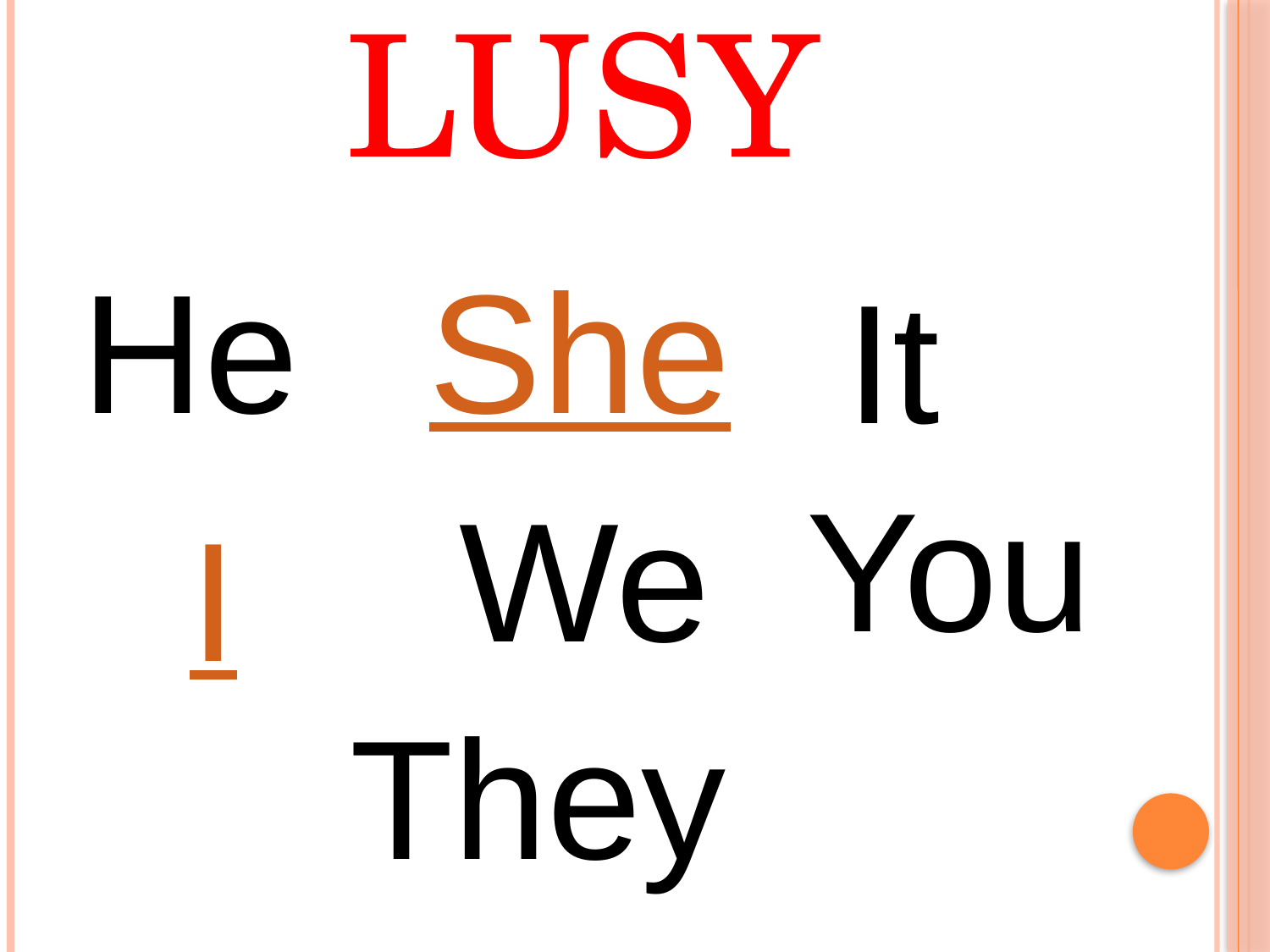

# Lusy
He
She
It
You
We
I
They